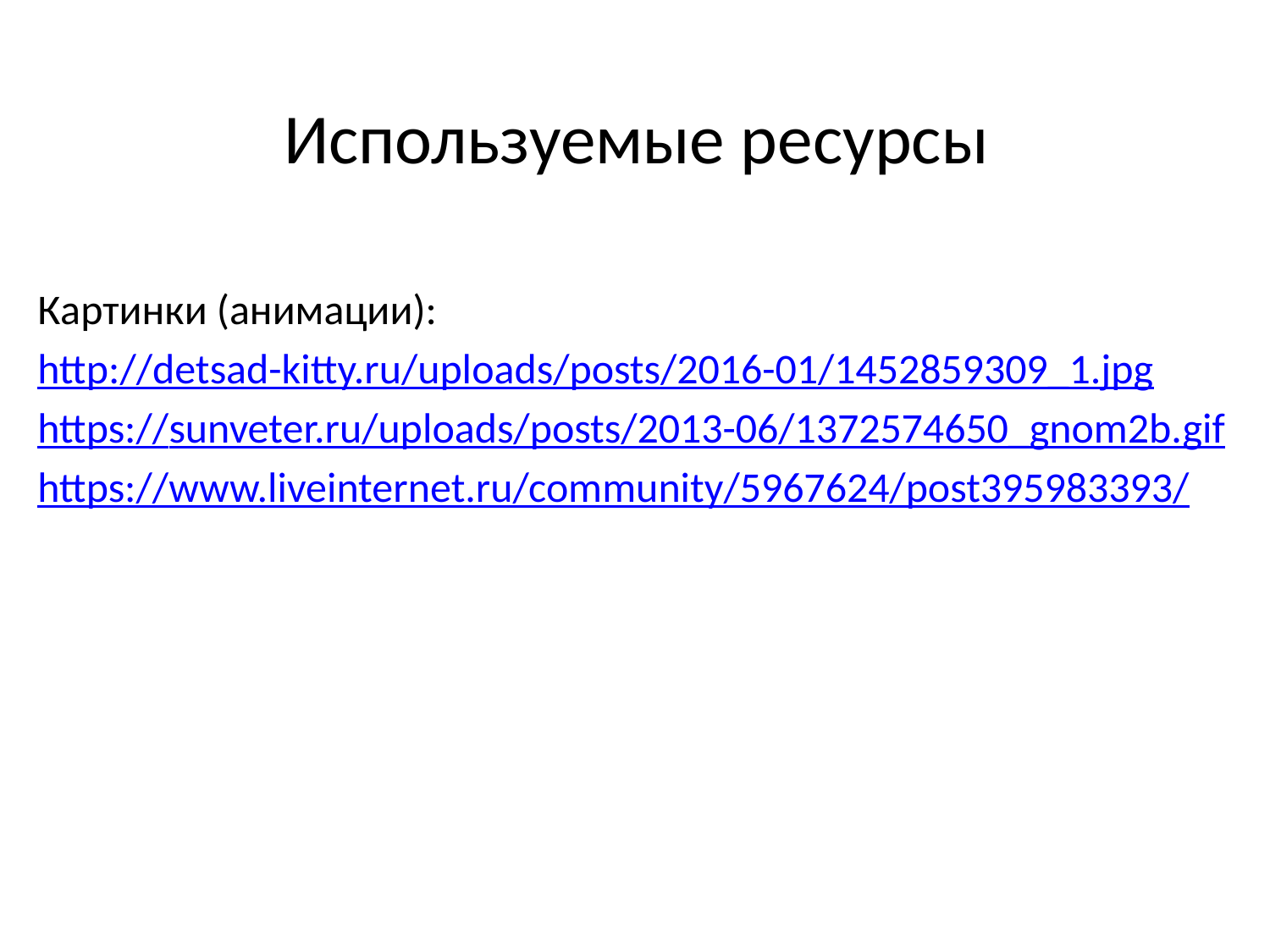

# Используемые ресурсы
Картинки (анимации):
http://detsad-kitty.ru/uploads/posts/2016-01/1452859309_1.jpg
https://sunveter.ru/uploads/posts/2013-06/1372574650_gnom2b.gif
https://www.liveinternet.ru/community/5967624/post395983393/